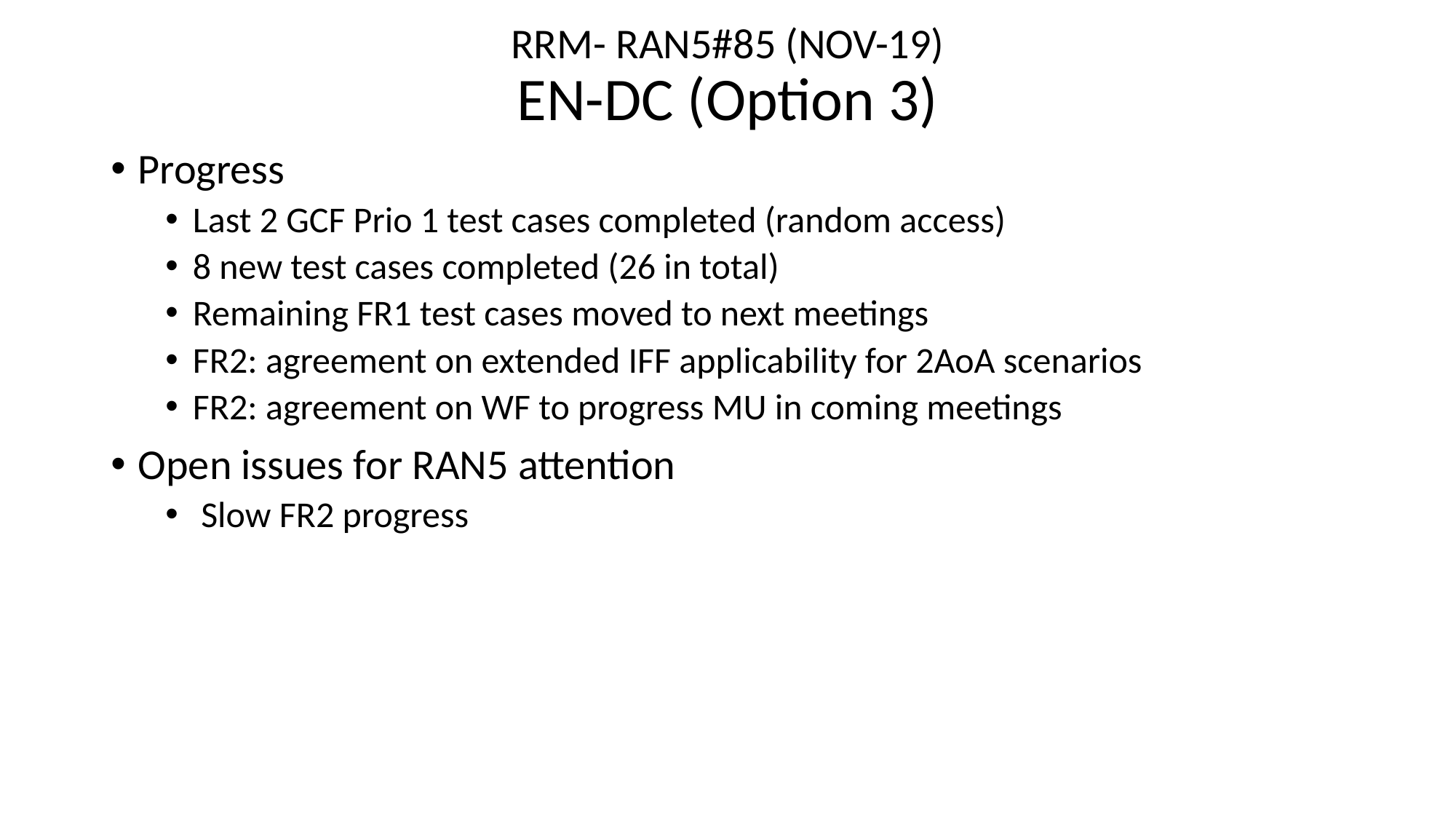

# RRM- RAN5#85 (NOV-19) EN-DC (Option 3)
Progress
Last 2 GCF Prio 1 test cases completed (random access)
8 new test cases completed (26 in total)
Remaining FR1 test cases moved to next meetings
FR2: agreement on extended IFF applicability for 2AoA scenarios
FR2: agreement on WF to progress MU in coming meetings
Open issues for RAN5 attention
 Slow FR2 progress